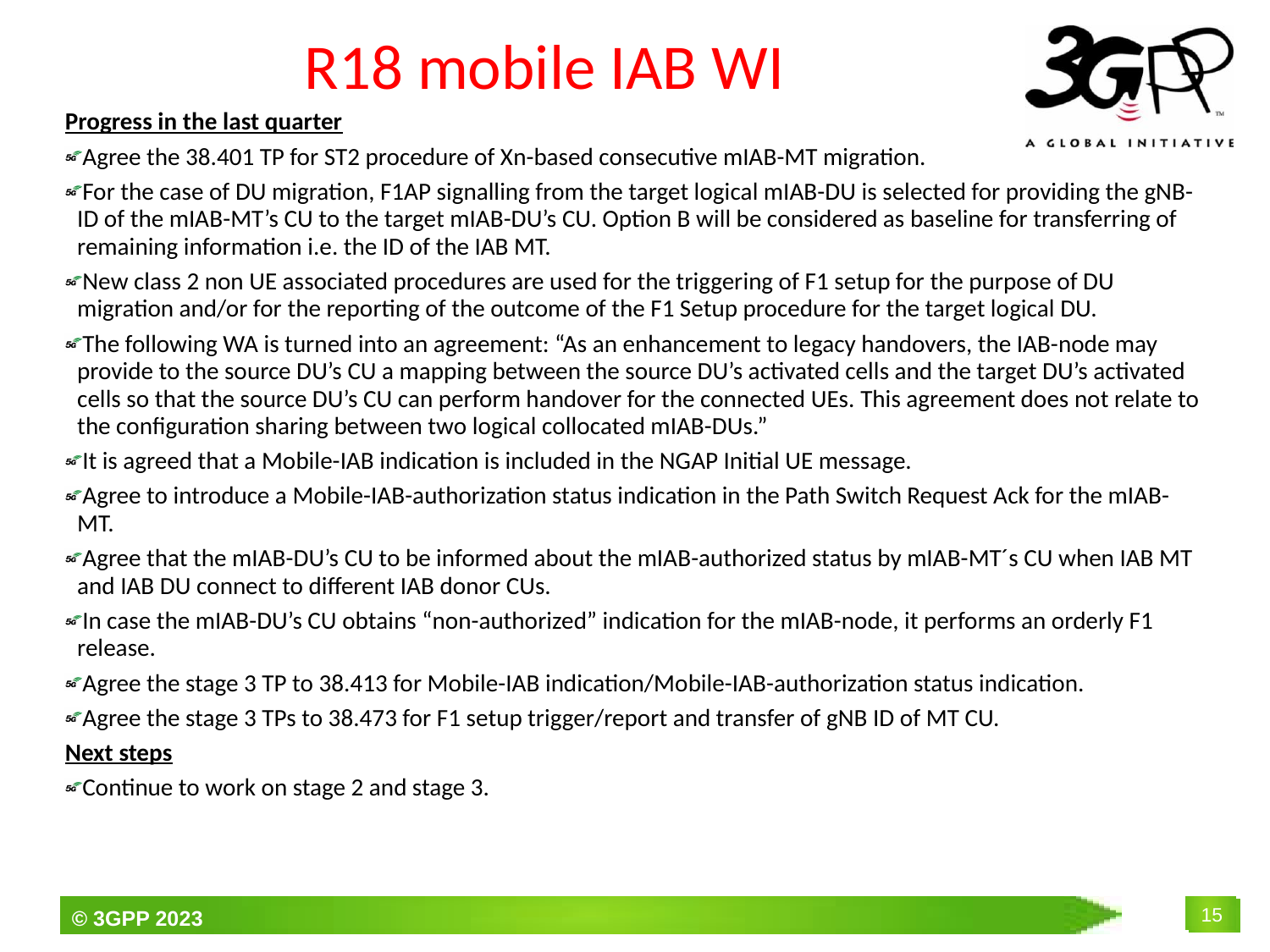

# R18 mobile IAB WI
Progress in the last quarter
Agree the 38.401 TP for ST2 procedure of Xn-based consecutive mIAB-MT migration.
For the case of DU migration, F1AP signalling from the target logical mIAB-DU is selected for providing the gNB-ID of the mIAB-MT’s CU to the target mIAB-DU’s CU. Option B will be considered as baseline for transferring of remaining information i.e. the ID of the IAB MT.
New class 2 non UE associated procedures are used for the triggering of F1 setup for the purpose of DU migration and/or for the reporting of the outcome of the F1 Setup procedure for the target logical DU.
The following WA is turned into an agreement: “As an enhancement to legacy handovers, the IAB-node may provide to the source DU’s CU a mapping between the source DU’s activated cells and the target DU’s activated cells so that the source DU’s CU can perform handover for the connected UEs. This agreement does not relate to the configuration sharing between two logical collocated mIAB-DUs.”
It is agreed that a Mobile-IAB indication is included in the NGAP Initial UE message.
Agree to introduce a Mobile-IAB-authorization status indication in the Path Switch Request Ack for the mIAB-MT.
Agree that the mIAB-DU’s CU to be informed about the mIAB-authorized status by mIAB-MT´s CU when IAB MT and IAB DU connect to different IAB donor CUs.
In case the mIAB-DU’s CU obtains “non-authorized” indication for the mIAB-node, it performs an orderly F1 release.
Agree the stage 3 TP to 38.413 for Mobile-IAB indication/Mobile-IAB-authorization status indication.
Agree the stage 3 TPs to 38.473 for F1 setup trigger/report and transfer of gNB ID of MT CU.
Next steps
Continue to work on stage 2 and stage 3.

15